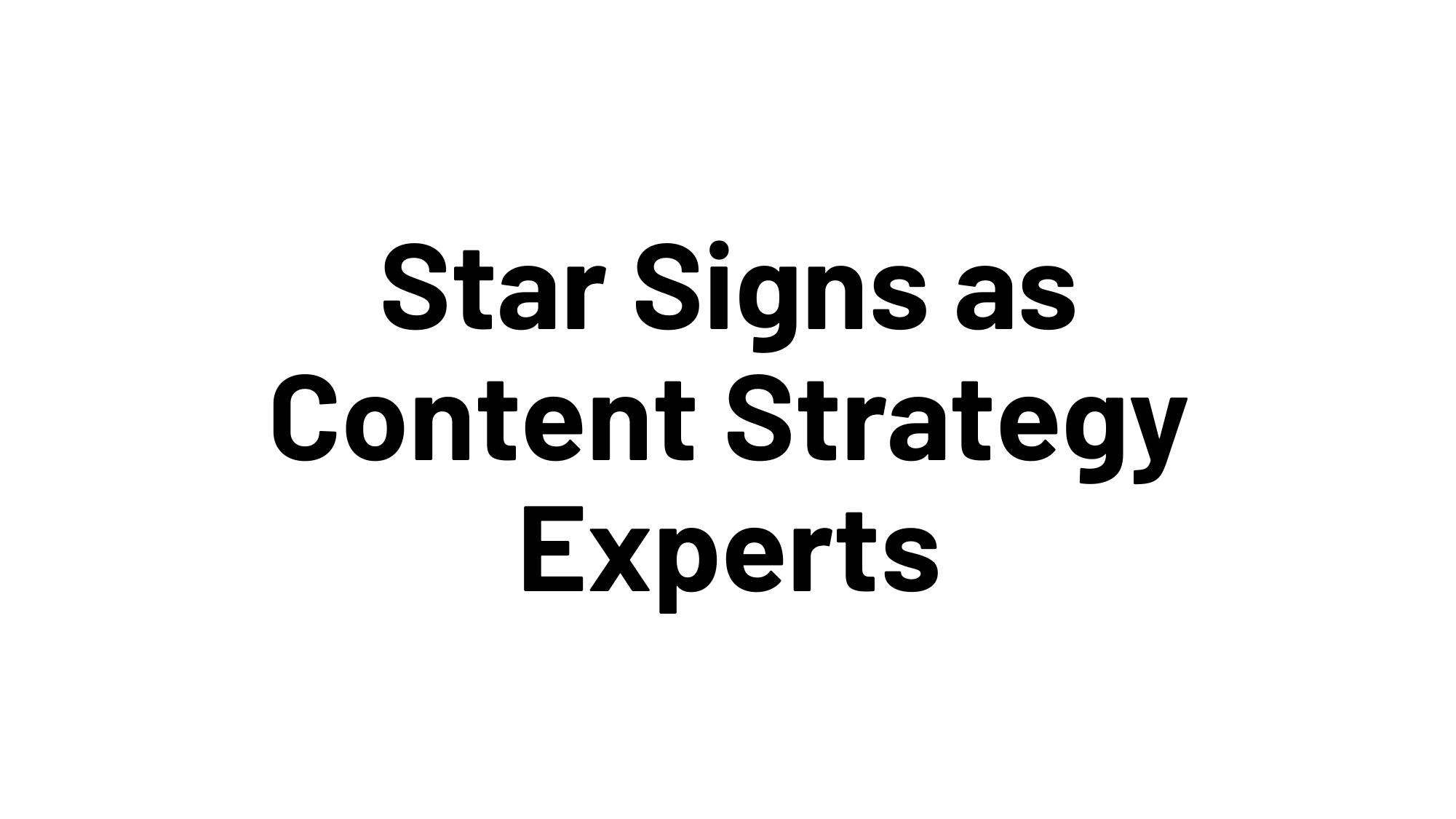

# Star Signs as Content Strategy Experts